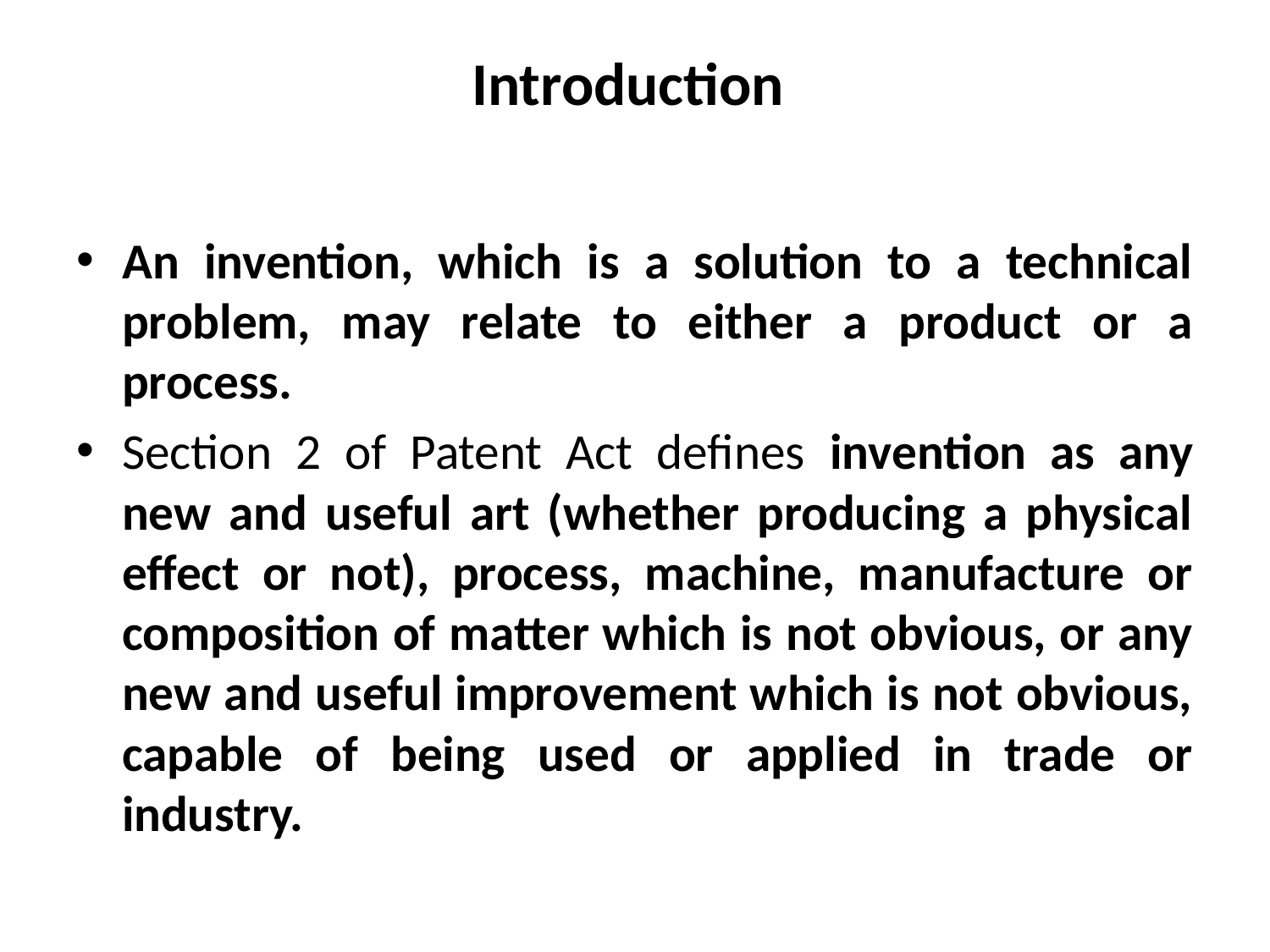

# Introduction
An invention, which is a solution to a technical problem, may relate to either a product or a process.
Section 2 of Patent Act defines invention as any new and useful art (whether producing a physical effect or not), process, machine, manufacture or composition of matter which is not obvious, or any new and useful improvement which is not obvious, capable of being used or applied in trade or industry.